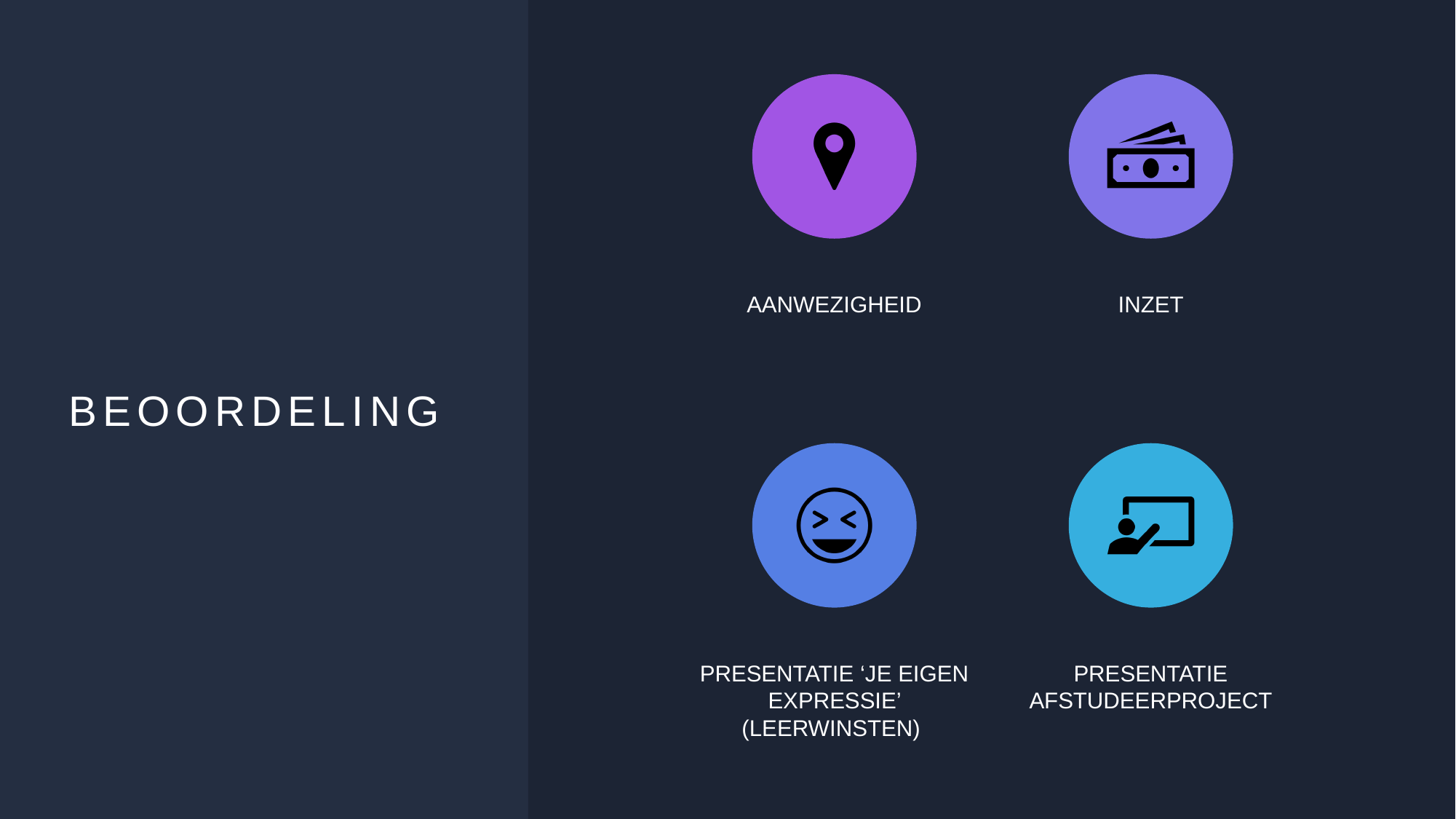

Aanwezigheid
Inzet
Presentatie ‘Je eigen expressie’ (leerwinsten)
Presentatie afstudeerproject
# Beoordeling